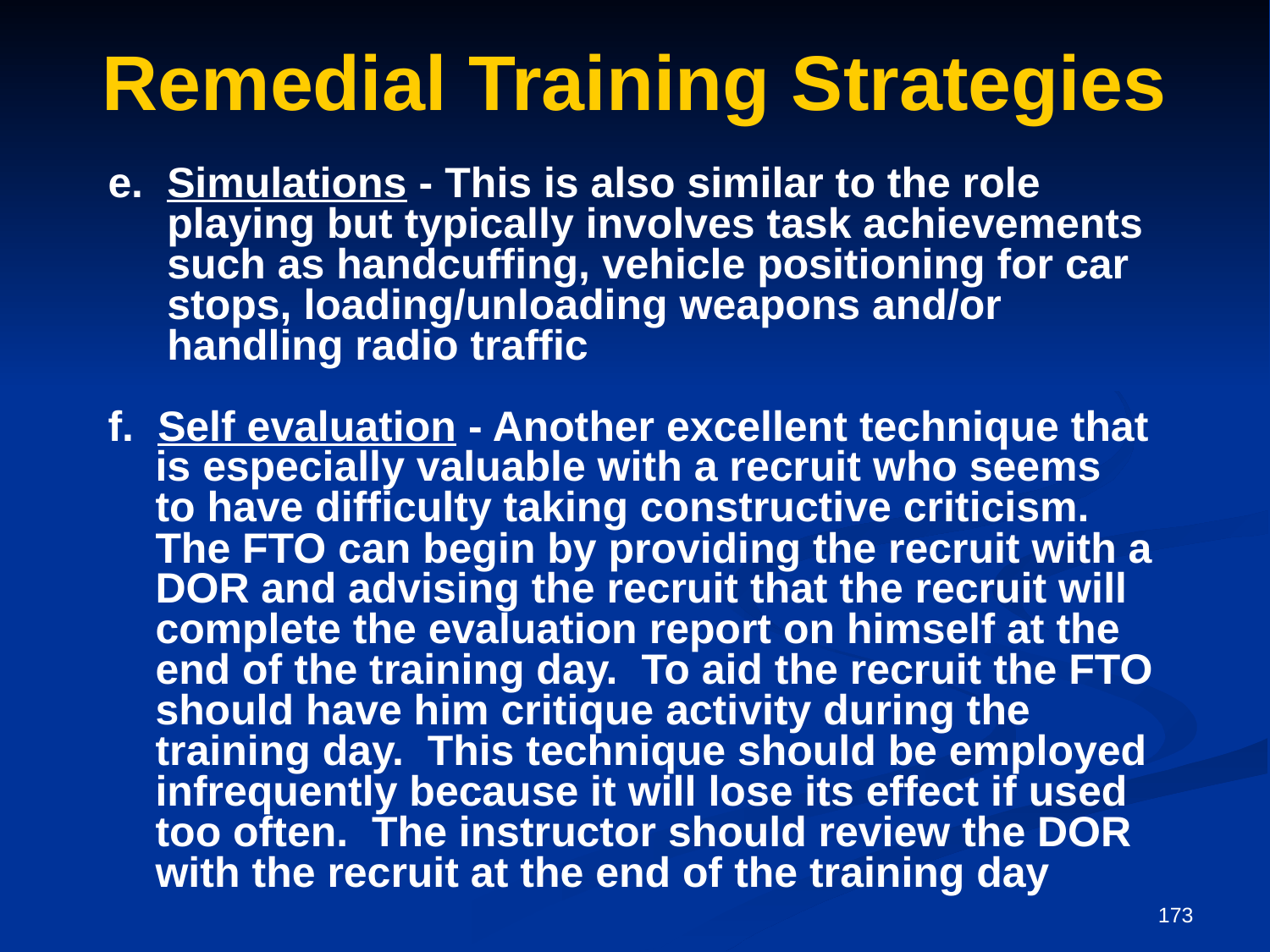

# Remedial Training Strategies
e.  Simulations - This is also similar to the role
     playing but typically involves task achievements
     such as handcuffing, vehicle positioning for car
     stops, loading/unloading weapons and/or
     handling radio traffic

f.  Self evaluation - Another excellent technique that
    is especially valuable with a recruit who seems
    to have difficulty taking constructive criticism.
    The FTO can begin by providing the recruit with a
    DOR and advising the recruit that the recruit will
    complete the evaluation report on himself at the
    end of the training day.  To aid the recruit the FTO
    should have him critique activity during the
    training day.  This technique should be employed
    infrequently because it will lose its effect if used
    too often.  The instructor should review the DOR
    with the recruit at the end of the training day
173